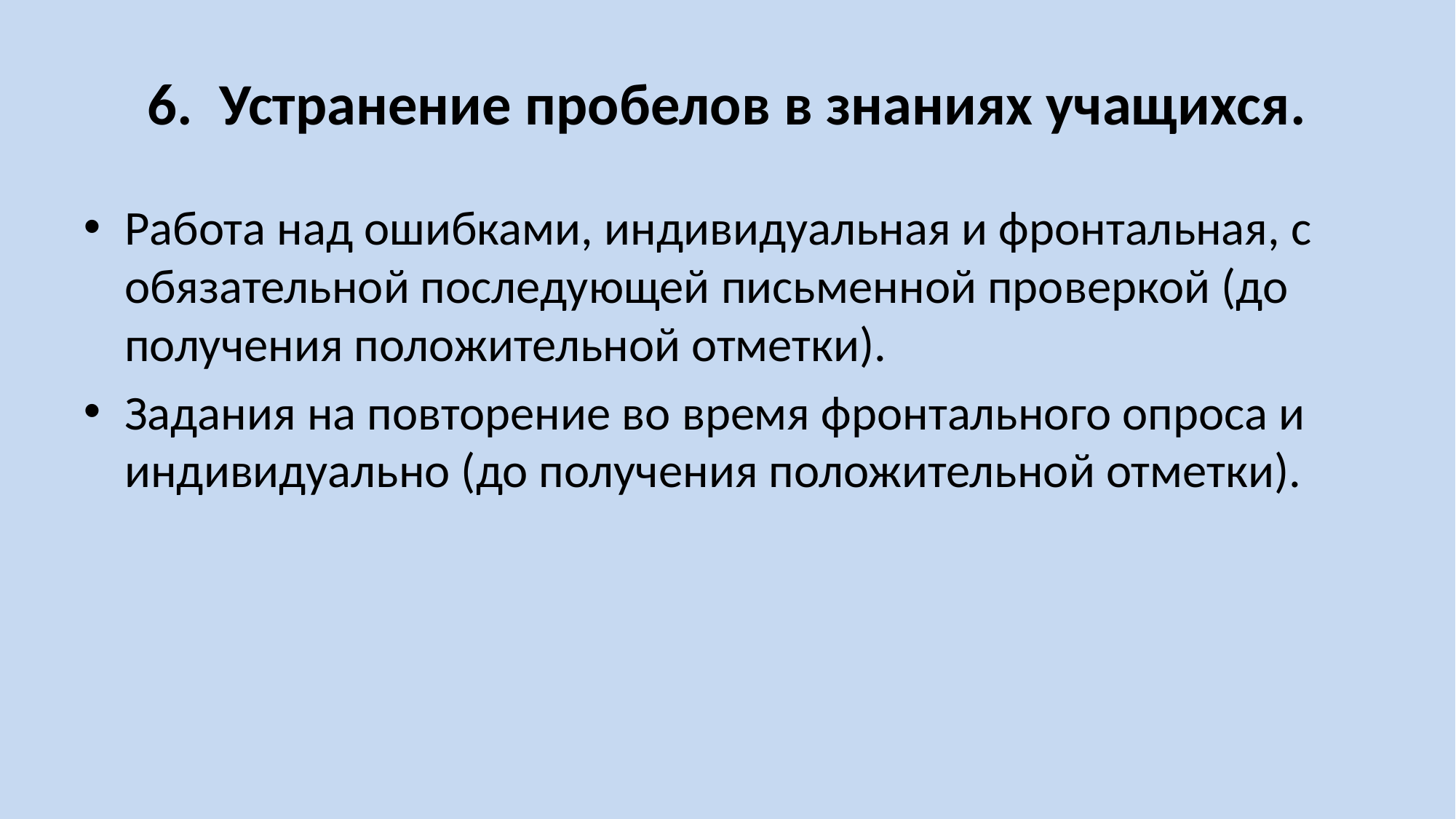

# 6.  Устранение пробелов в знаниях учащихся.
Работа над ошибками, индивидуальная и фронтальная, с обязательной последующей письменной проверкой (до получения положительной отметки).
Задания на повторение во время фронтального опроса и индивидуально (до получения положительной отметки).